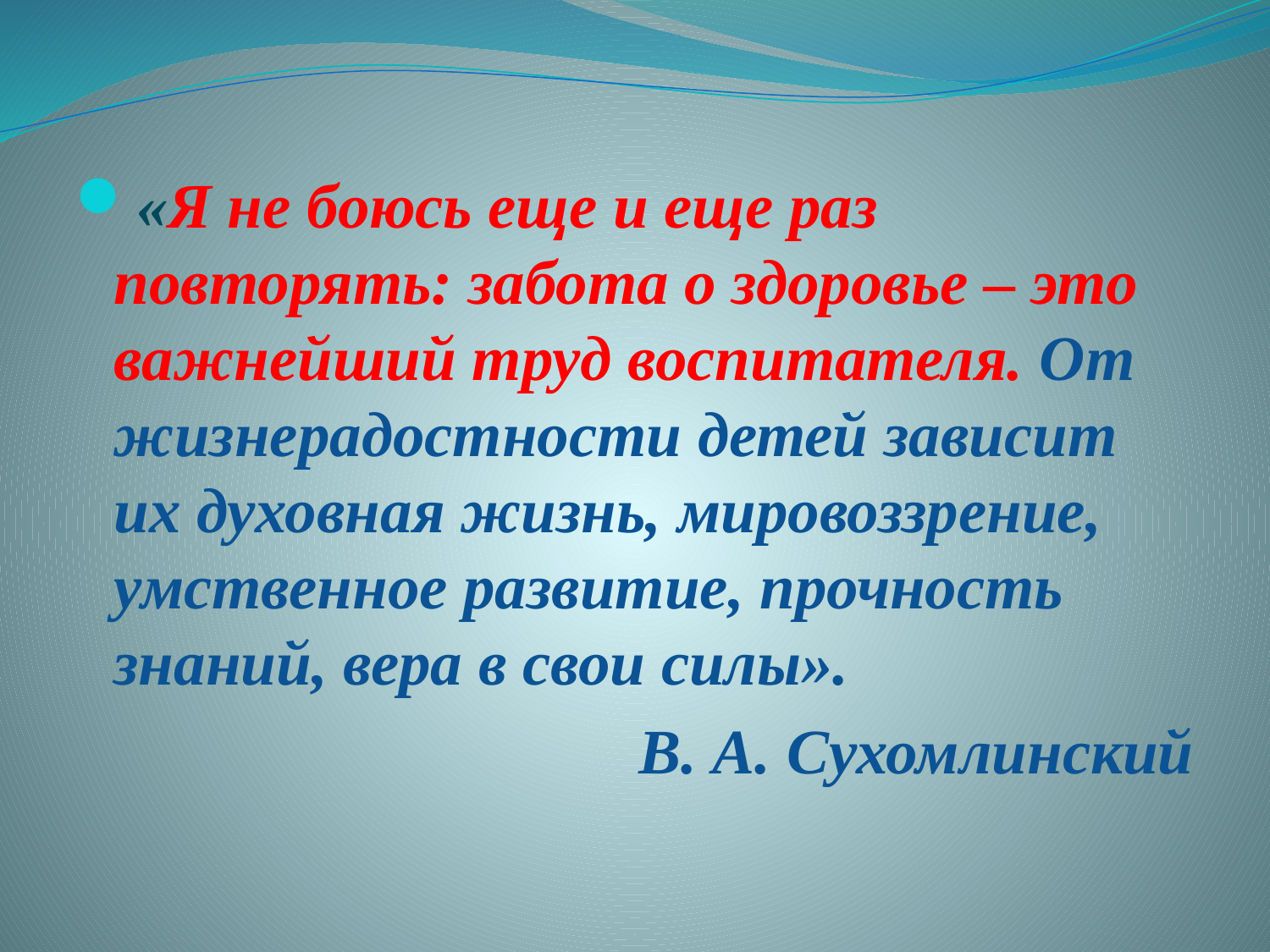

«Я не боюсь еще и еще раз повторять: забота о здоровье – это важнейший труд воспитателя. От жизнерадостности детей зависит их духовная жизнь, мировоззрение, умственное развитие, прочность знаний, вера в свои силы».
В. А. Сухомлинский